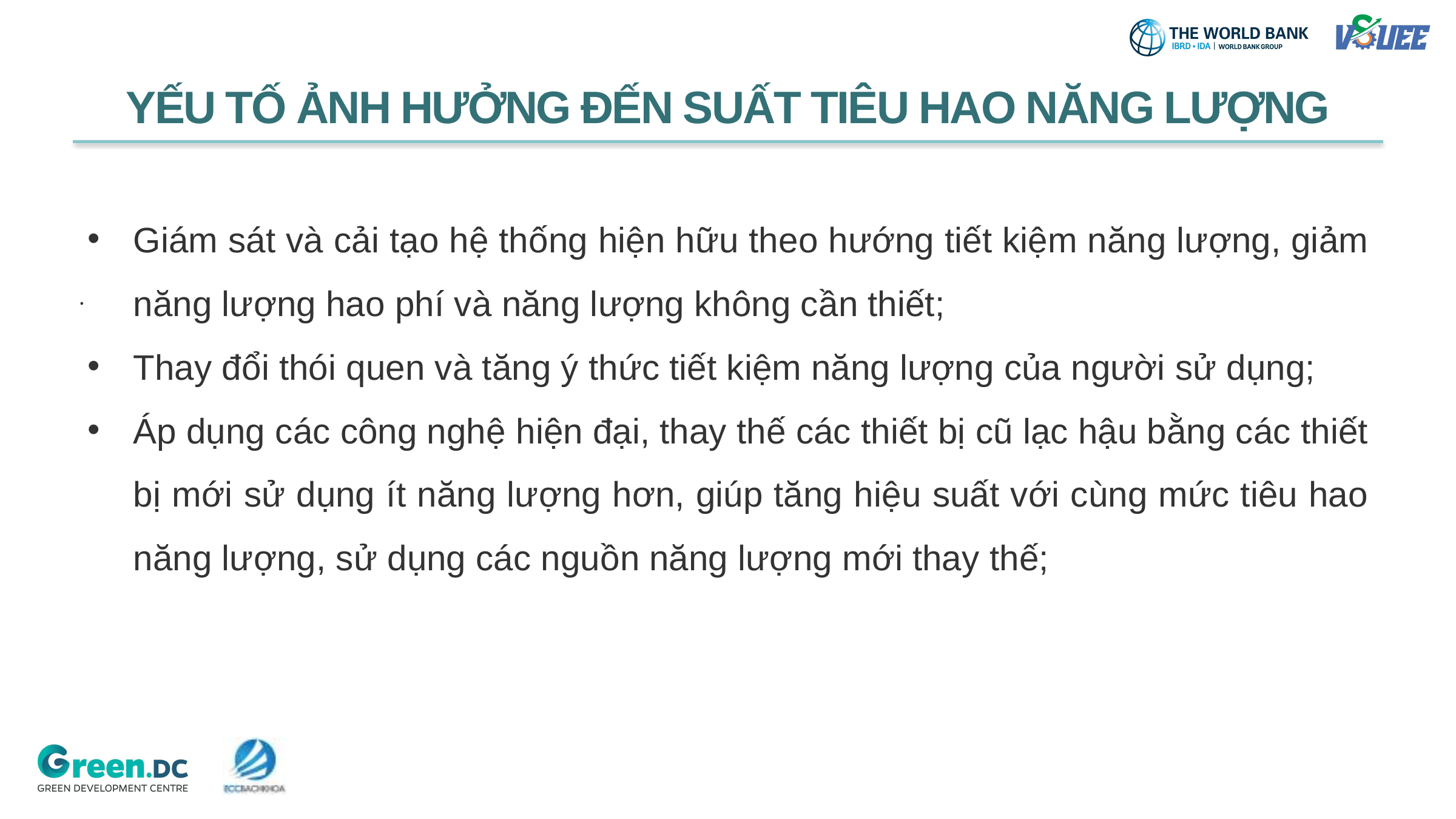

YẾU TỐ ẢNH HƯỞNG ĐẾN SUẤT TIÊU HAO NĂNG LƯỢNG
Giám sát và cải tạo hệ thống hiện hữu theo hướng tiết kiệm năng lượng, giảm năng lượng hao phí và năng lượng không cần thiết;
Thay đổi thói quen và tăng ý thức tiết kiệm năng lượng của người sử dụng;
Áp dụng các công nghệ hiện đại, thay thế các thiết bị cũ lạc hậu bằng các thiết bị mới sử dụng ít năng lượng hơn, giúp tăng hiệu suất với cùng mức tiêu hao năng lượng, sử dụng các nguồn năng lượng mới thay thế;
.